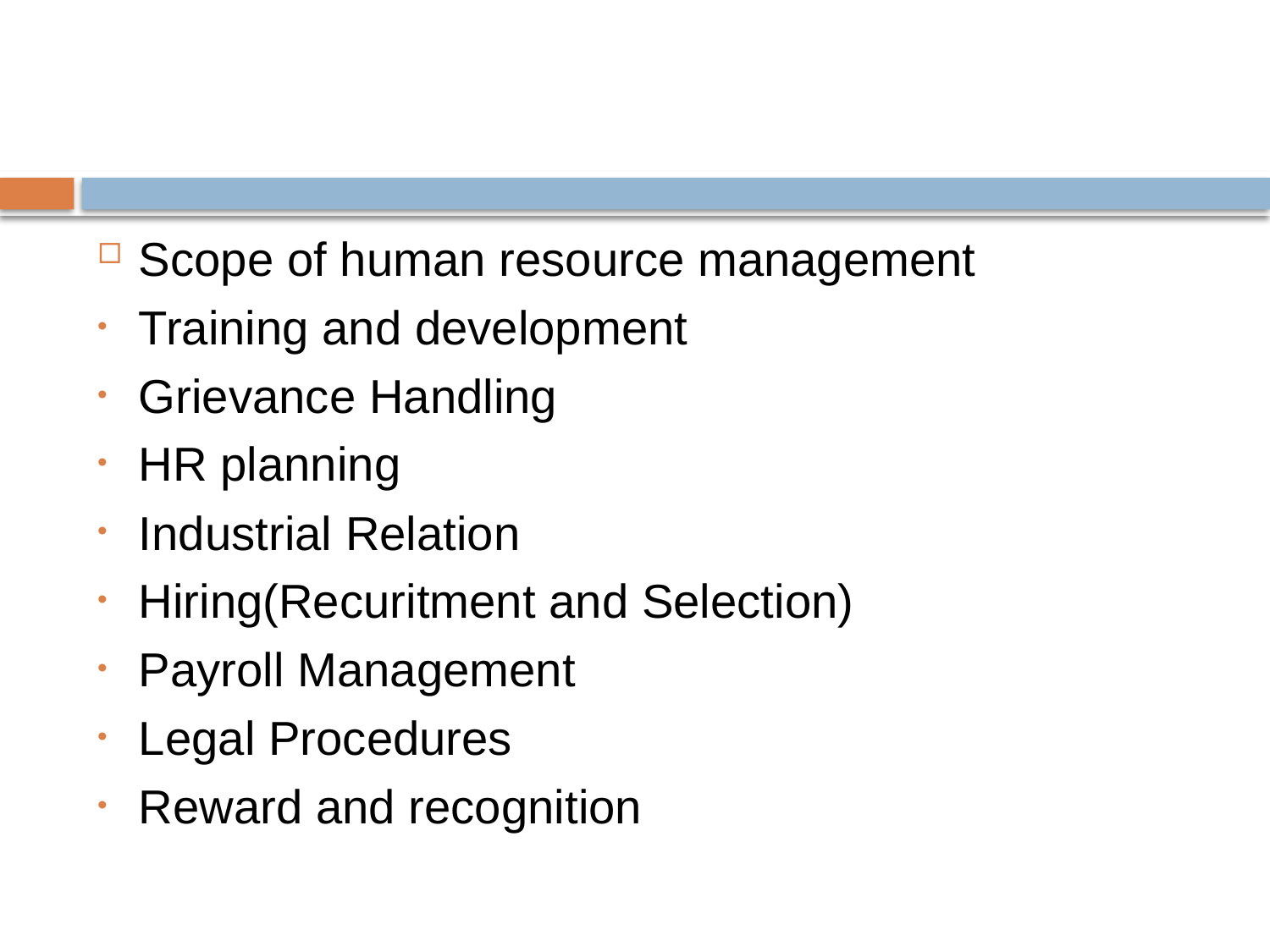

#
Scope of human resource management
Training and development
Grievance Handling
HR planning
Industrial Relation
Hiring(Recuritment and Selection)
Payroll Management
Legal Procedures
Reward and recognition